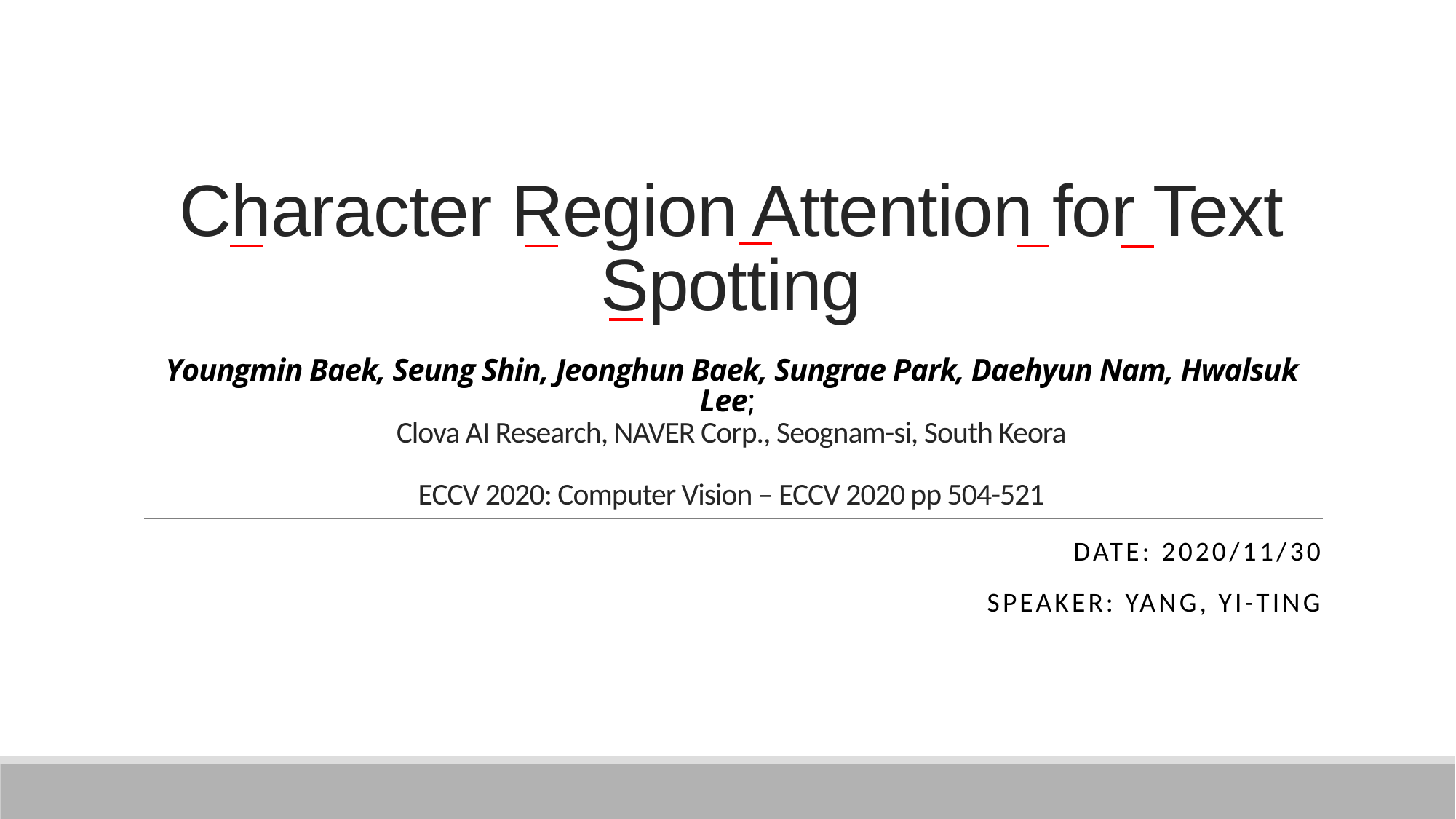

# Character Region Attention for Text Spotting Youngmin Baek, Seung Shin, Jeonghun Baek, Sungrae Park, Daehyun Nam, Hwalsuk Lee; Clova AI Research, NAVER Corp., Seognam-si, South Keora ECCV 2020: Computer Vision – ECCV 2020 pp 504-521
Date: 2020/11/30
Speaker: yang, yi-ting